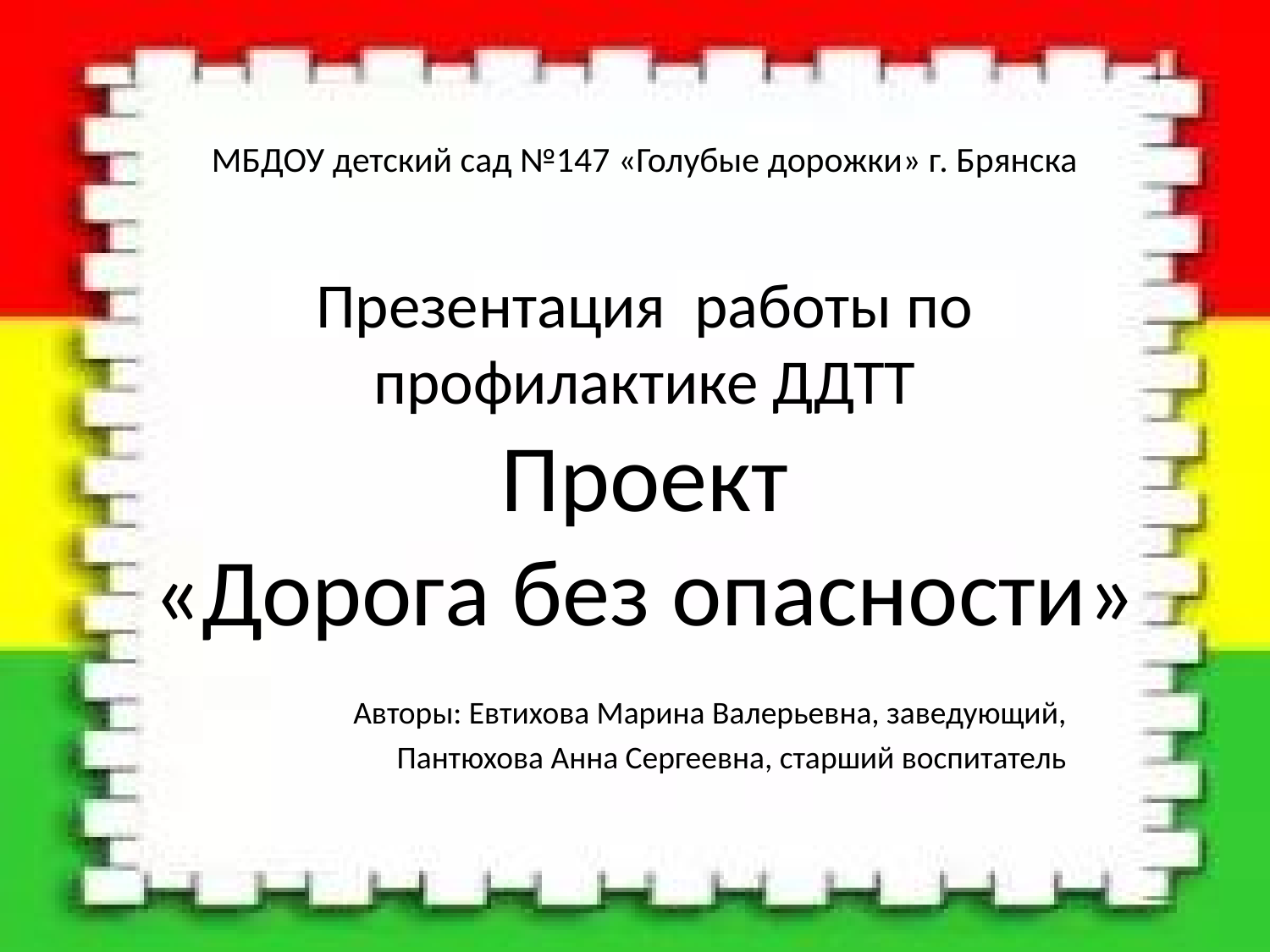

# МБДОУ детский сад №147 «Голубые дорожки» г. Брянска Презентация  работы по профилактике ДДТТ Проект «Дорога без опасности»
Авторы: Евтихова Марина Валерьевна, заведующий,
Пантюхова Анна Сергеевна, старший воспитатель